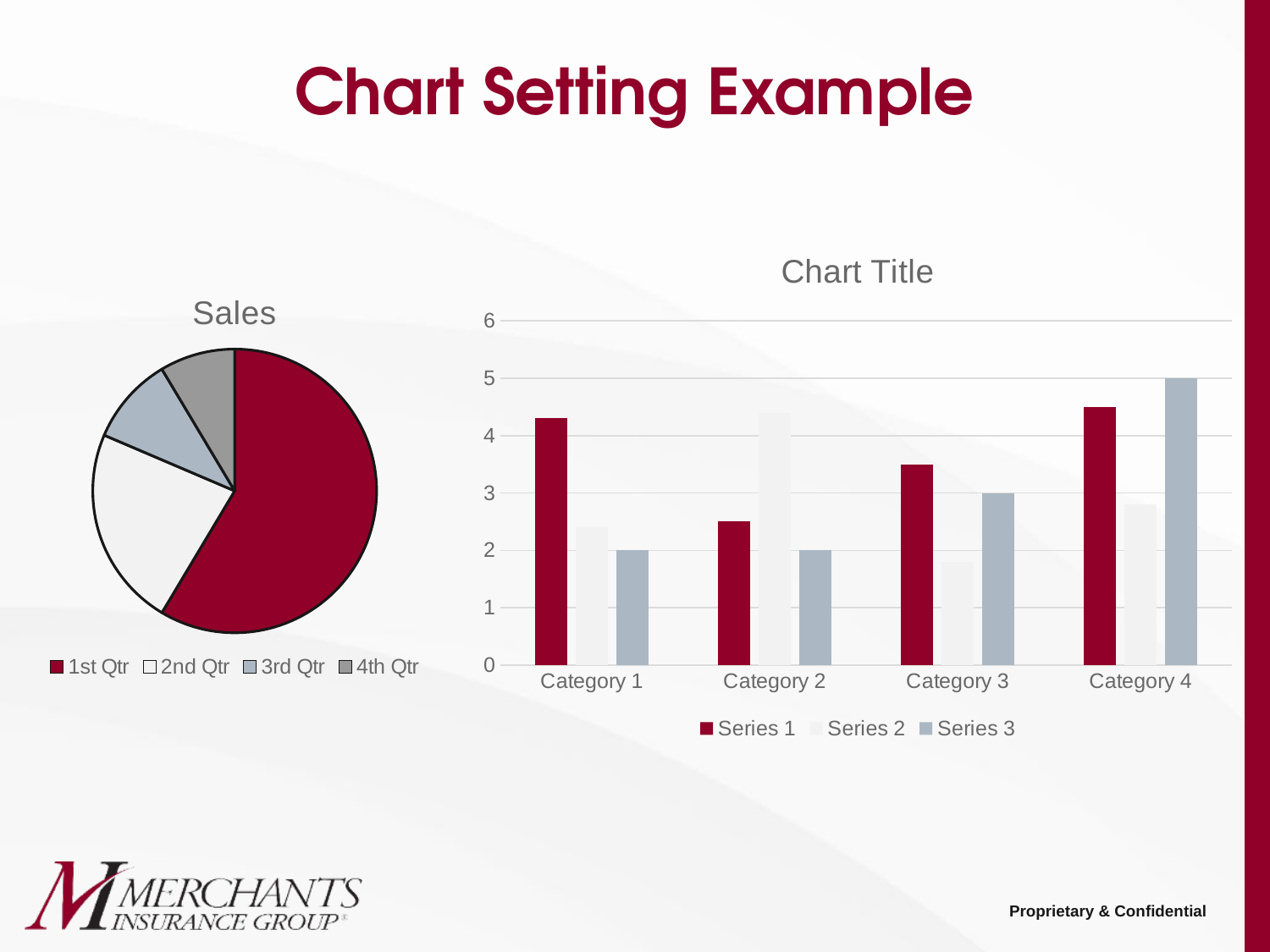

# Chart Setting Example
Proprietary & Confidential